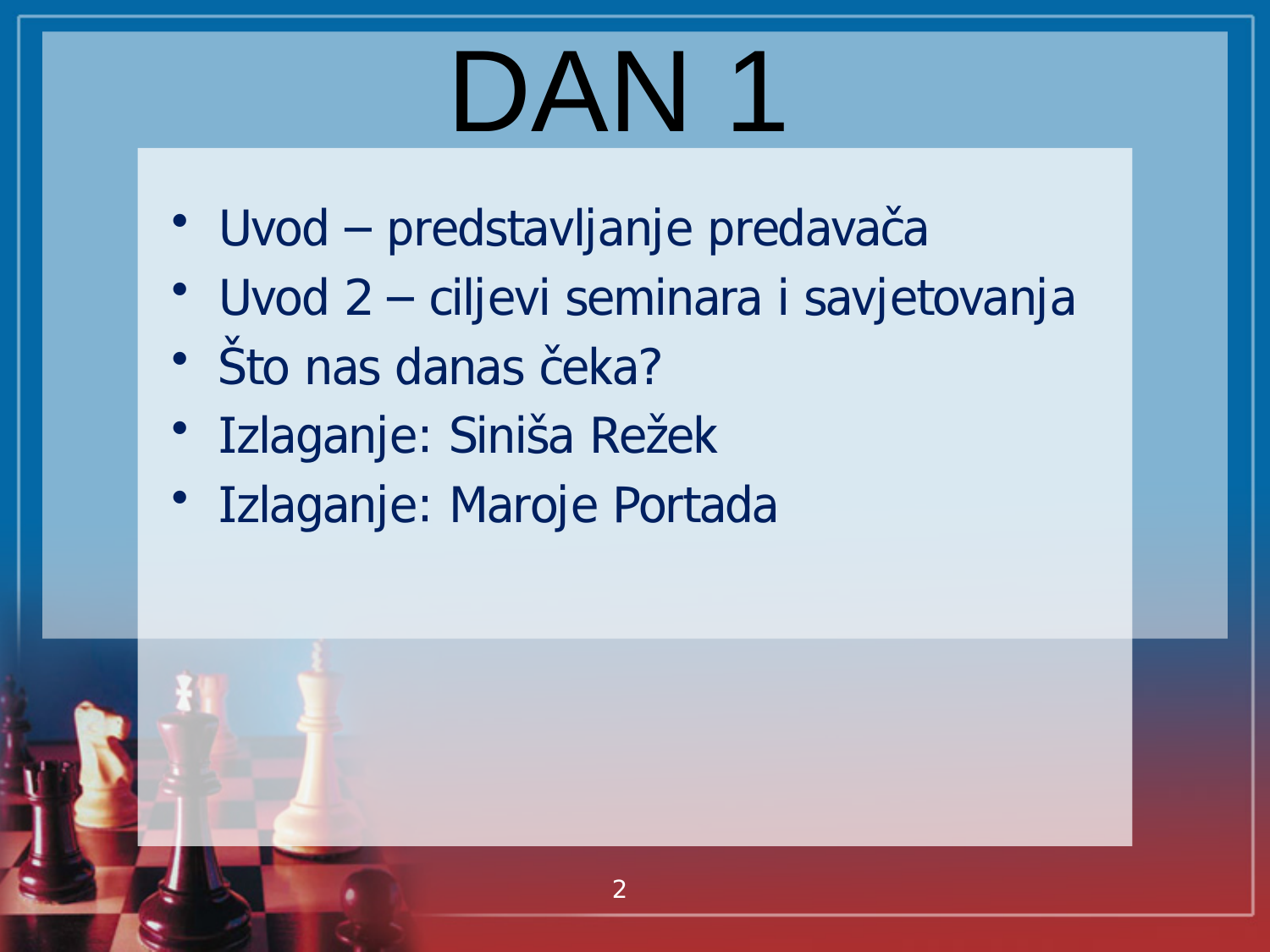

# DAN 1
Uvod – predstavljanje predavača
Uvod 2 – ciljevi seminara i savjetovanja
Što nas danas čeka?
Izlaganje: Siniša Režek
Izlaganje: Maroje Portada
2